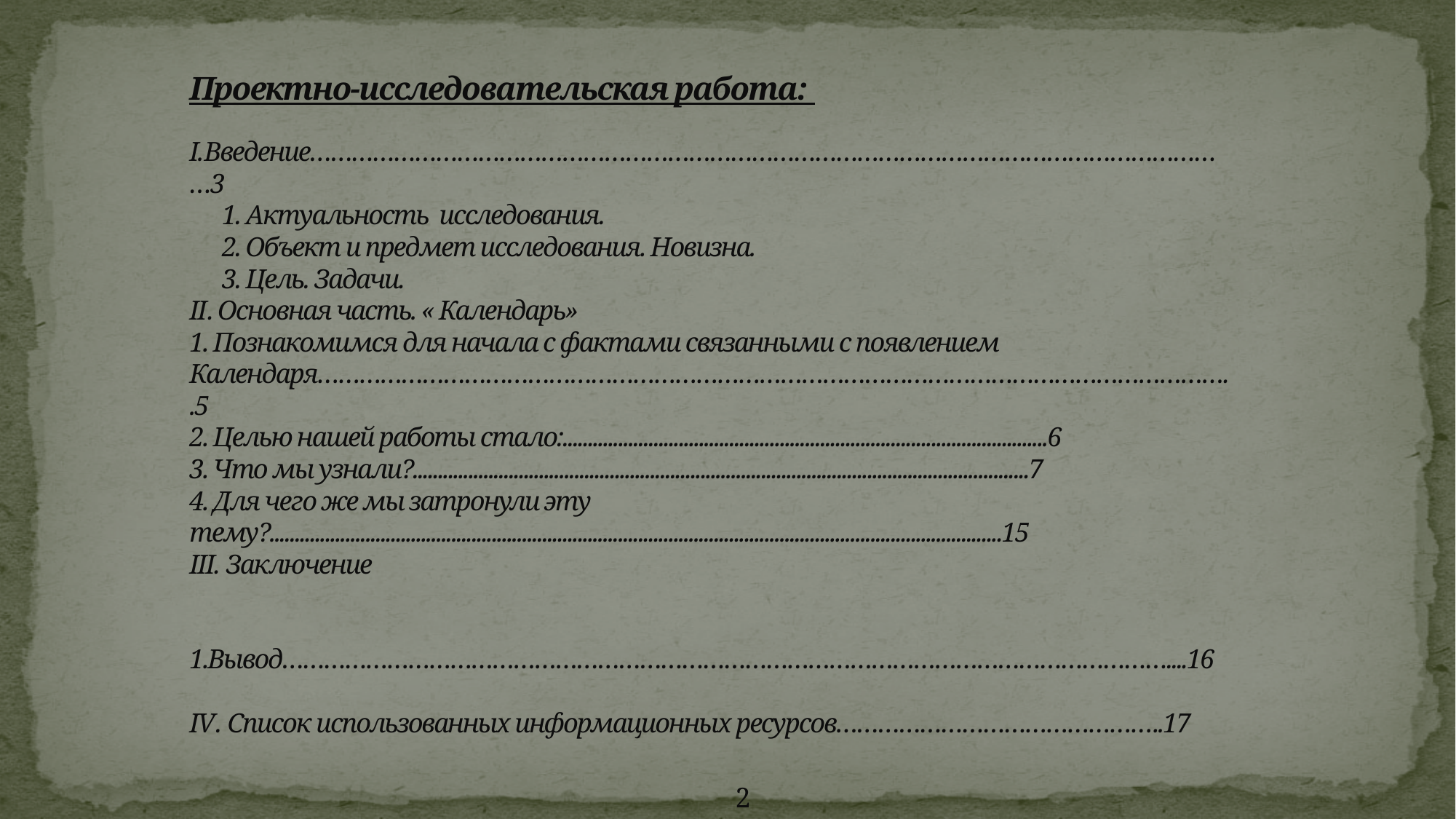

# Проектно-исследовательская работа: I.Введение……………………………………………………………………………………………………………………3 1. Актуальность  исследования. 2. Объект и предмет исследования. Новизна. 3. Цель. Задачи. II. Основная часть. « Календарь» 1. Познакомимся для начала с фактами связанными с появлением Календаря…………………………………………………………………………………………………………………..5 2. Целью нашей работы стало:................................................................................................6 3. Что мы узнали?..........................................................................................................................7 4. Для чего же мы затронули эту тему?.................................................................................................................................................15 III. Заключение 1.Вывод………………………………………………………………………………………………………………....16 IV. Список использованных информационных ресурсов………………………………………..17
2